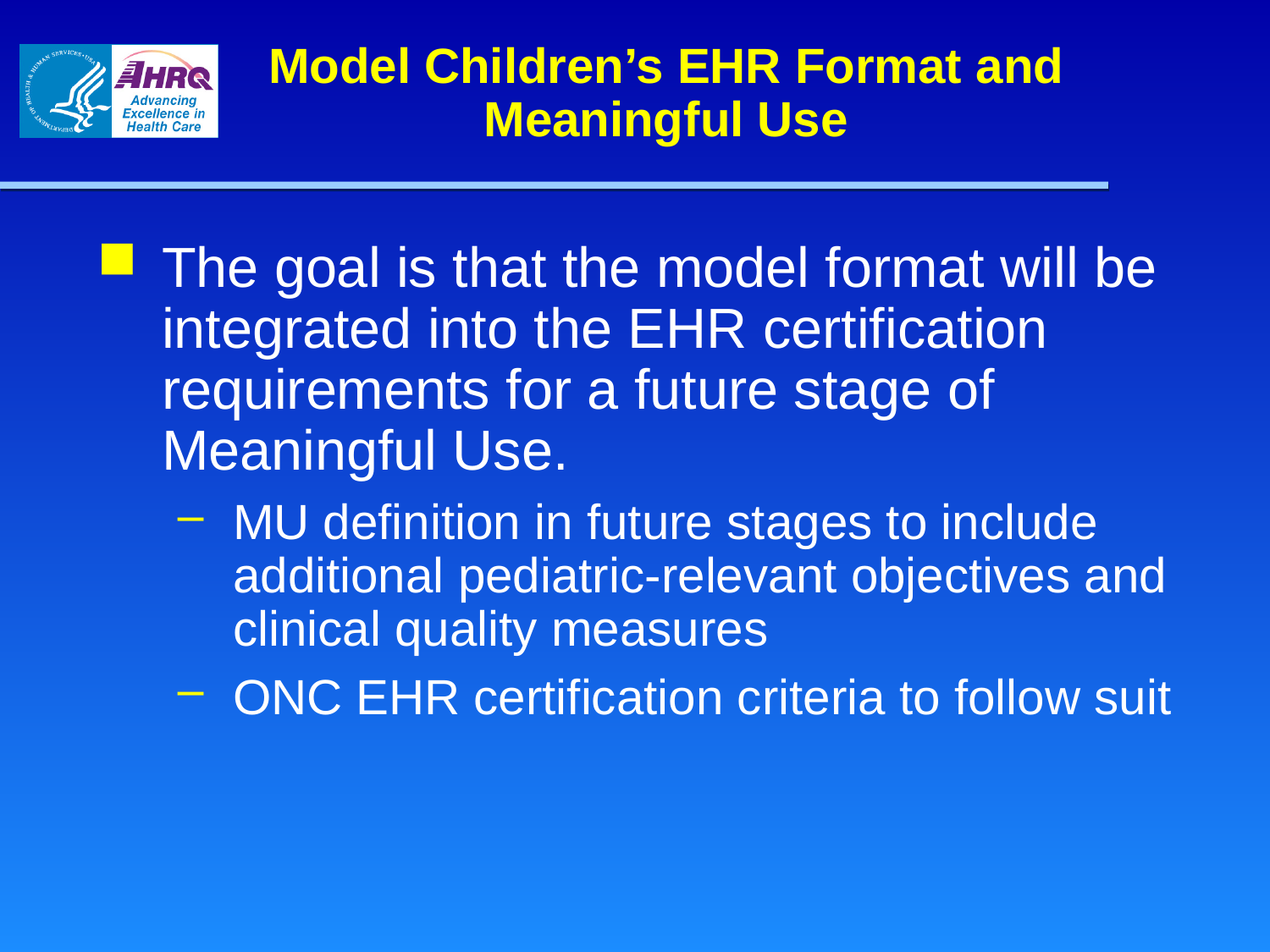

# Model Children’s EHR Format and Meaningful Use
The goal is that the model format will be integrated into the EHR certification requirements for a future stage of Meaningful Use.
MU definition in future stages to include additional pediatric-relevant objectives and clinical quality measures
ONC EHR certification criteria to follow suit